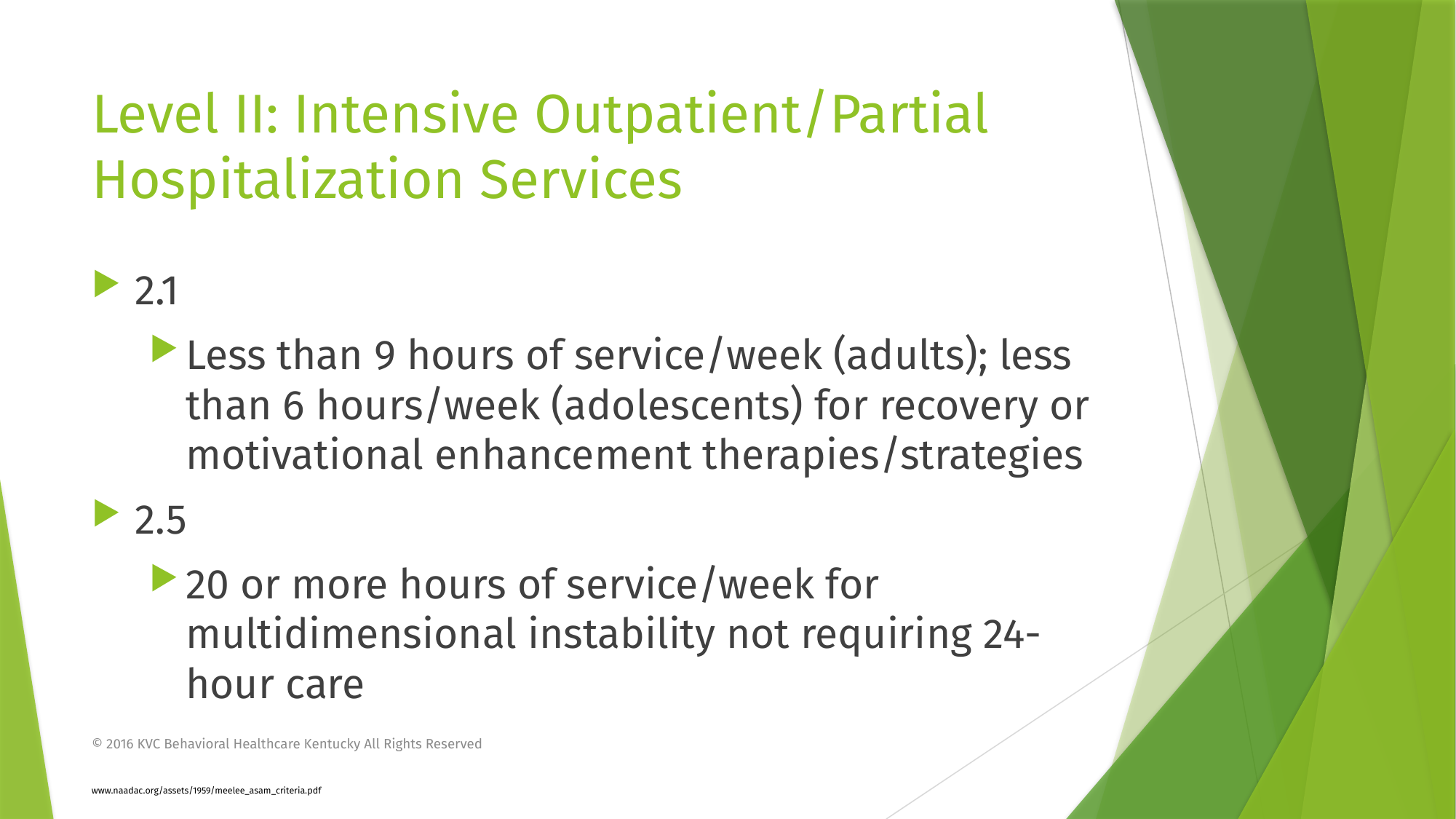

# Level II: Intensive Outpatient/Partial Hospitalization Services
2.1
Less than 9 hours of service/week (adults); less than 6 hours/week (adolescents) for recovery or motivational enhancement therapies/strategies
2.5
20 or more hours of service/week for multidimensional instability not requiring 24-hour care
© 2016 KVC Behavioral Healthcare Kentucky All Rights Reserved
www.naadac.org/assets/1959/meelee_asam_criteria.pdf